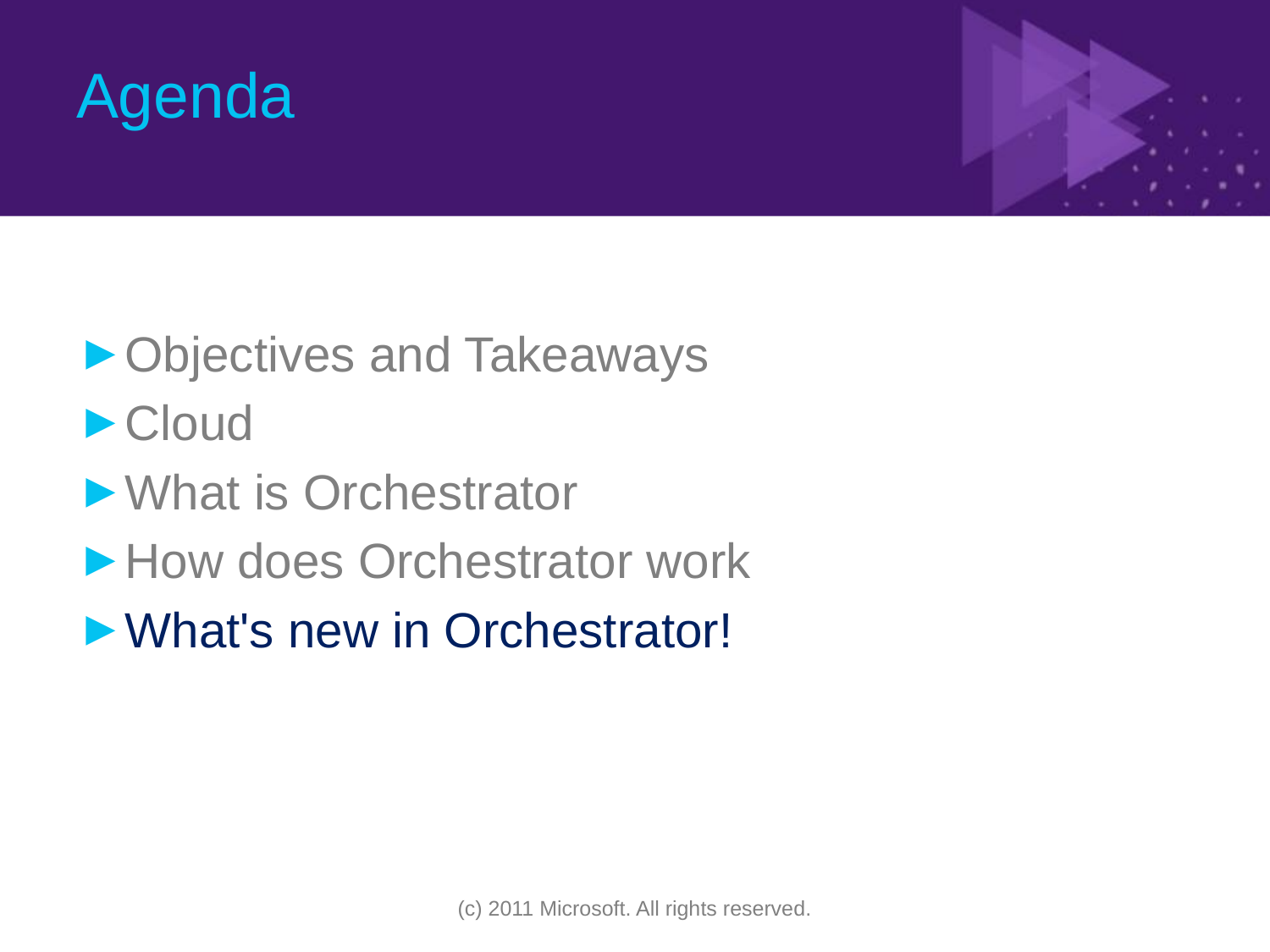

# Agenda
Objectives and Takeaways
Cloud
What is Orchestrator
How does Orchestrator work
What's new in Orchestrator!
(c) 2011 Microsoft. All rights reserved.